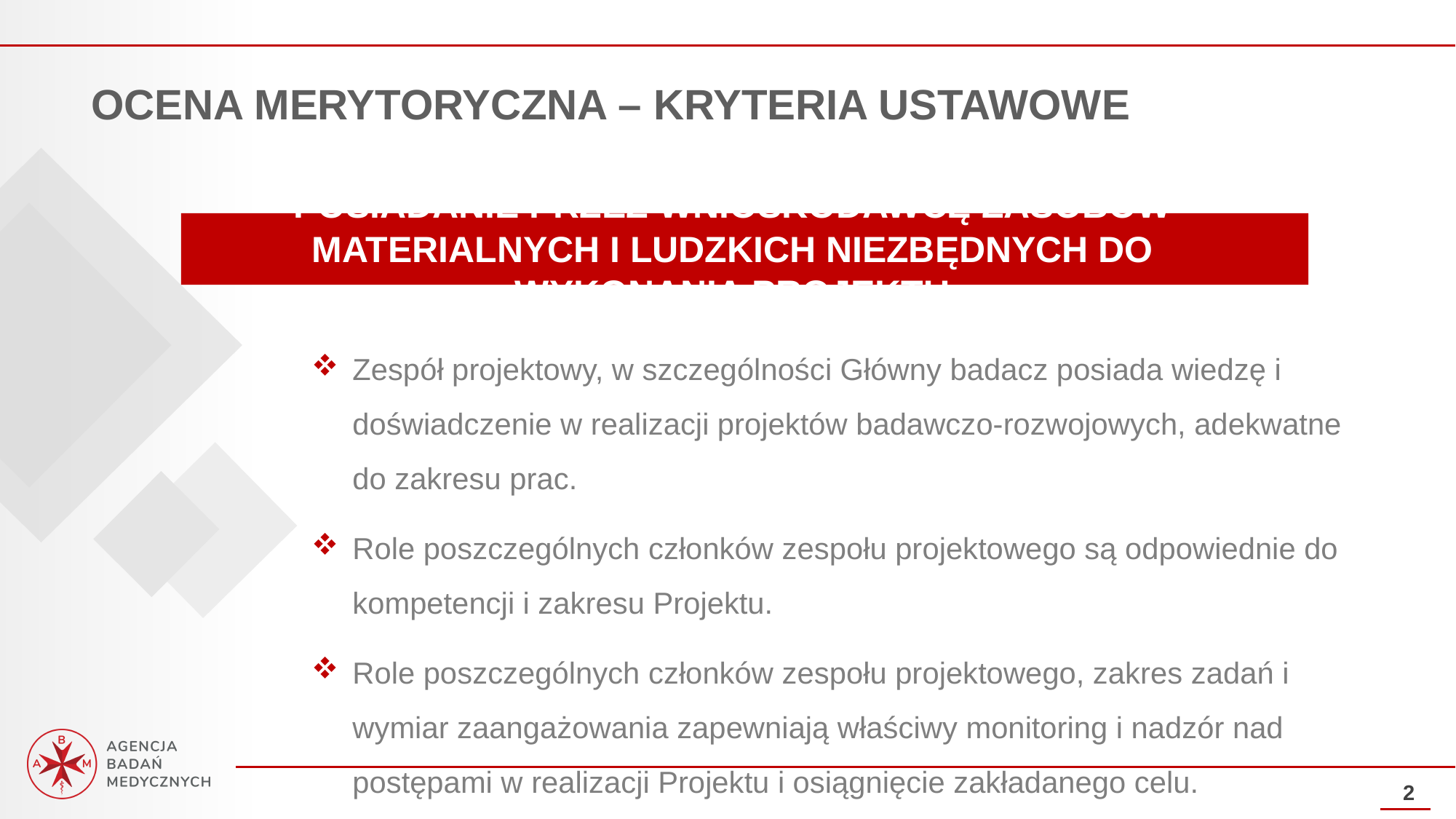

OCENA MERYTORYCZNA – KRYTERIA USTAWOWE

POSIADANIE PRZEZ WNIOSKODAWCĘ ZASOBÓW MATERIALNYCH I LUDZKICH NIEZBĘDNYCH DO WYKONANIA PROJEKTU

Zespół projektowy, w szczególności Główny badacz posiada wiedzę i doświadczenie w realizacji projektów badawczo-rozwojowych, adekwatne do zakresu prac.
Role poszczególnych członków zespołu projektowego są odpowiednie do kompetencji i zakresu Projektu.
Role poszczególnych członków zespołu projektowego, zakres zadań i wymiar zaangażowania zapewniają właściwy monitoring i nadzór nad postępami w realizacji Projektu i osiągnięcie zakładanego celu.

2